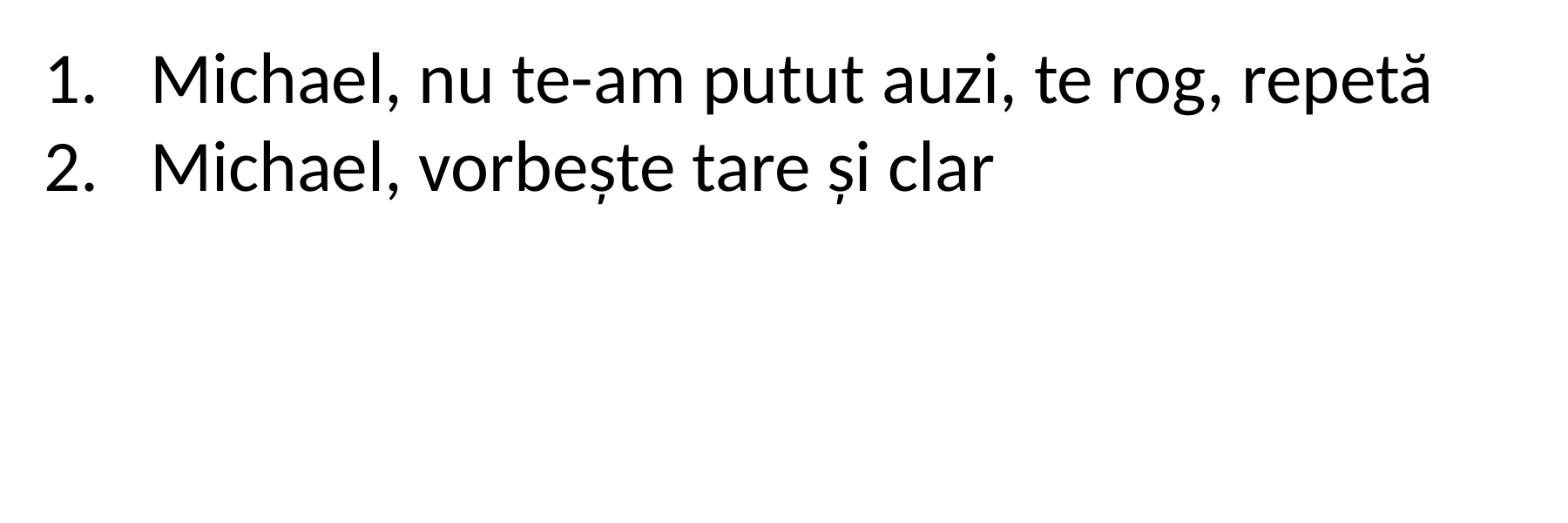

Michael, nu te-am putut auzi, te rog, repetă
Michael, vorbește tare și clar